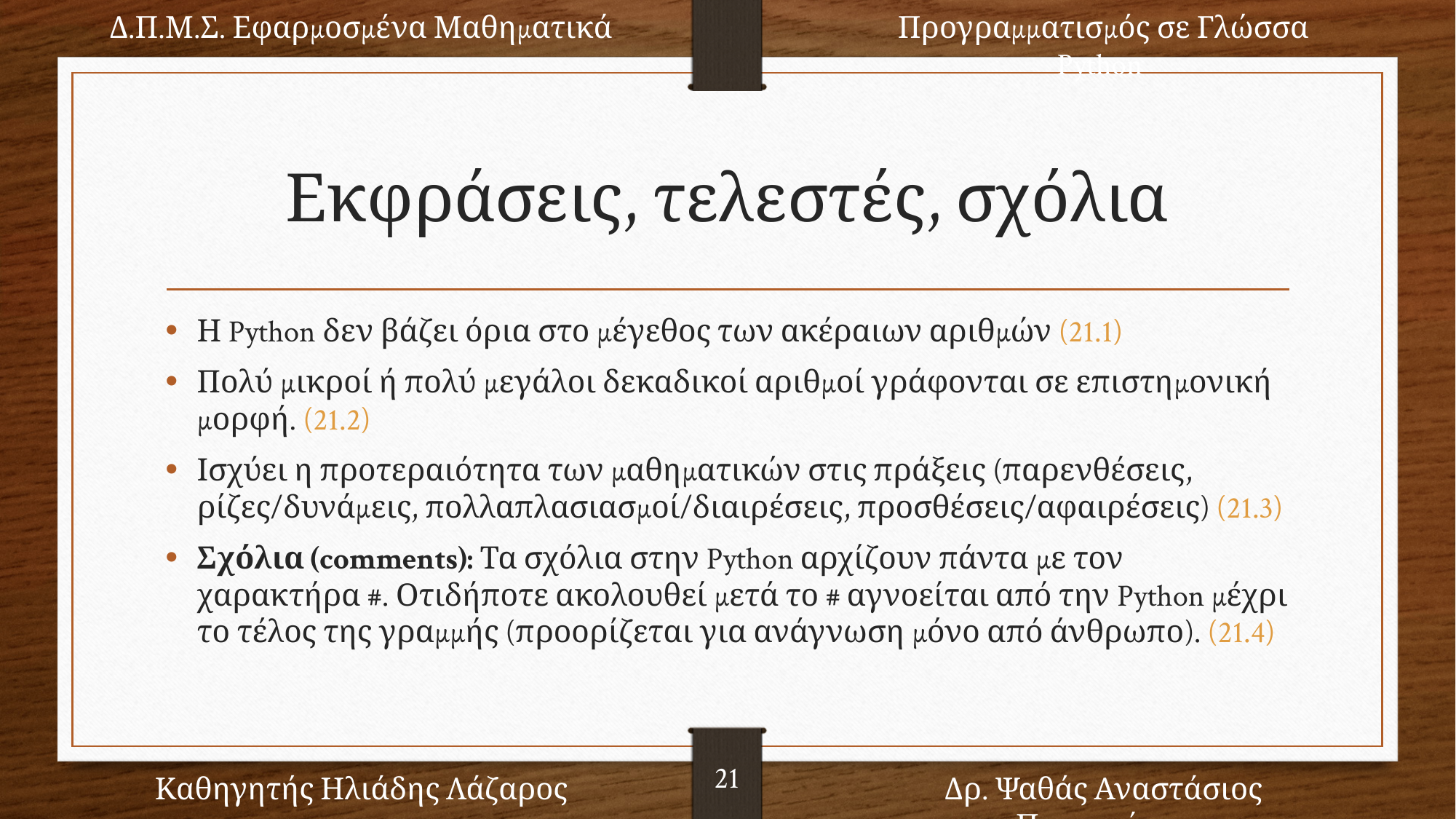

Δ.Π.Μ.Σ. Εφαρμοσμένα Μαθηματικά
Προγραμματισμός σε Γλώσσα Python
21
Καθηγητής Ηλιάδης Λάζαρος
Δρ. Ψαθάς Αναστάσιος Παναγιώτης
# Εκφράσεις, τελεστές, σχόλια
Η Python δεν βάζει όρια στο μέγεθος των ακέραιων αριθμών (21.1)
Πολύ μικροί ή πολύ μεγάλοι δεκαδικοί αριθμοί γράφονται σε επιστημονική μορφή. (21.2)
Ισχύει η προτεραιότητα των μαθηματικών στις πράξεις (παρενθέσεις, ρίζες/δυνάμεις, πολλαπλασιασμοί/διαιρέσεις, προσθέσεις/αφαιρέσεις) (21.3)
Σχόλια (comments): Τα σχόλια στην Python αρχίζουν πάντα με τον χαρακτήρα #. Οτιδήποτε ακολουθεί μετά το # αγνοείται από την Python μέχρι το τέλος της γραμμής (προορίζεται για ανάγνωση μόνο από άνθρωπο). (21.4)